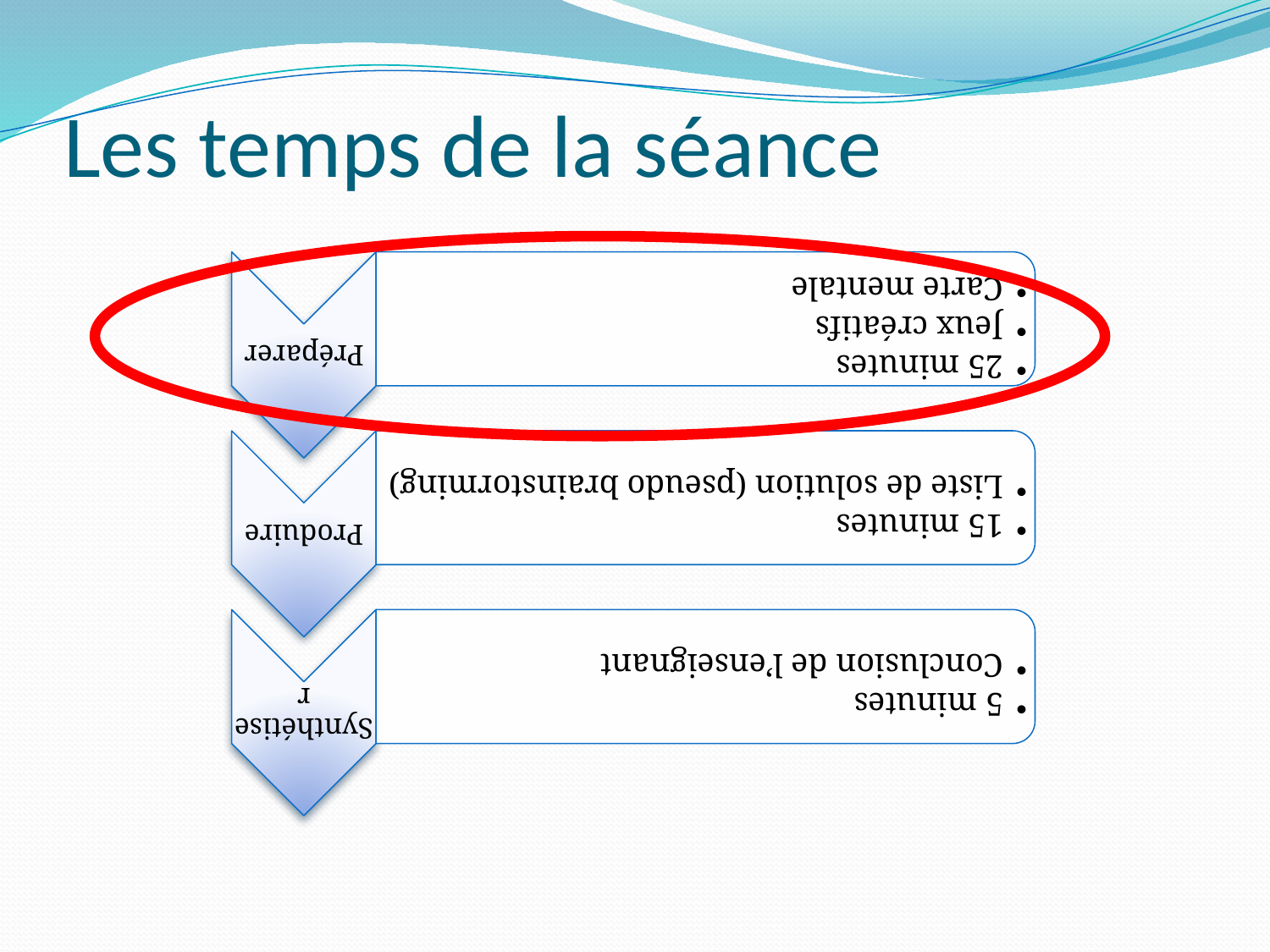

# Les temps de la séance
Préparer
25 minutes
Jeux créatifs
Carte mentale
Produire
15 minutes
Liste de solution (pseudo brainstorming)
Synthétiser
5 minutes
Conclusion de l’enseignant